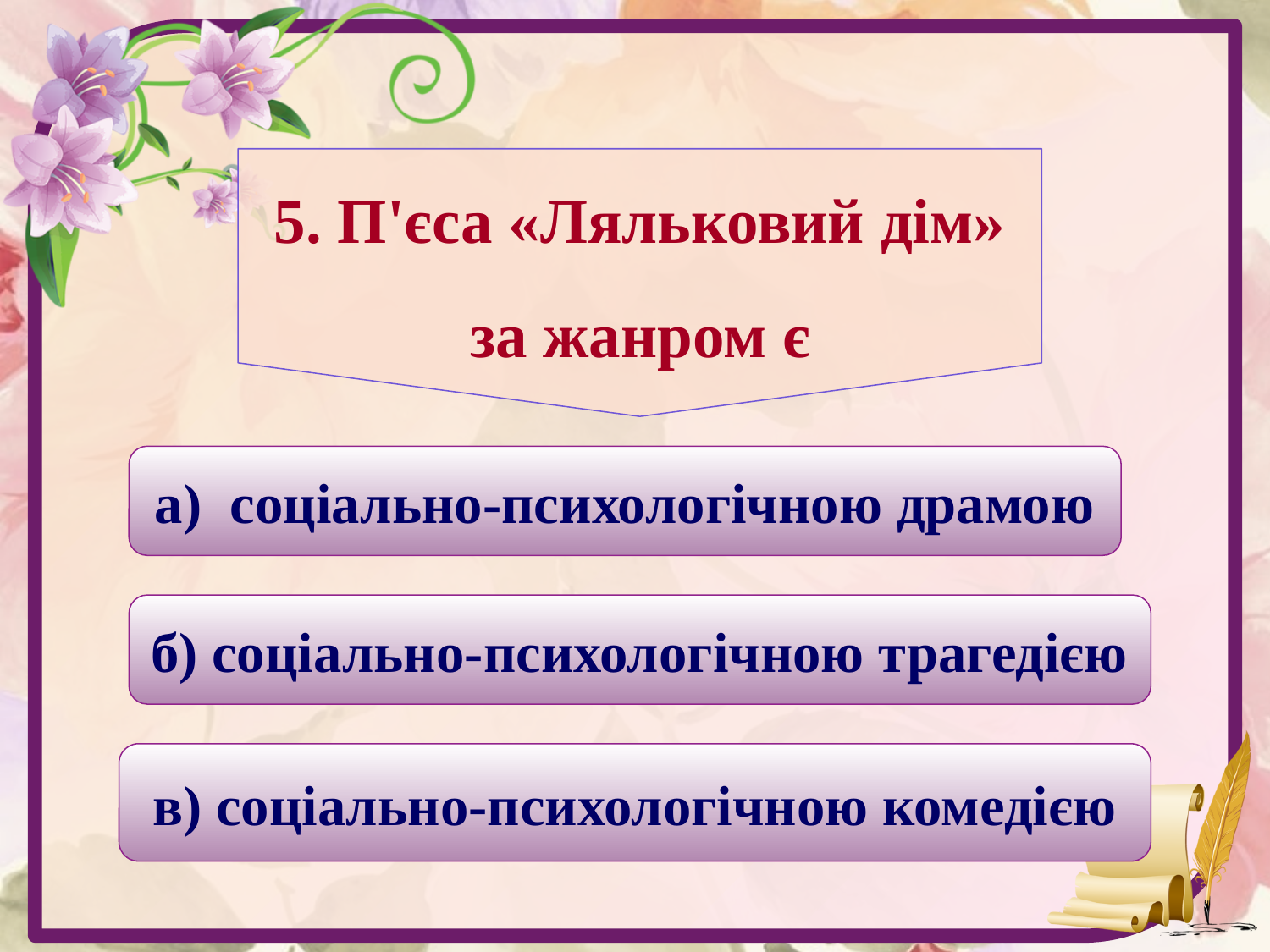

5. П'єса «Ляльковий дім» за жанром є

а)  соціально-психологічною драмою
б) соціально-психологічною трагедією
в) соціально-психологічною комедією